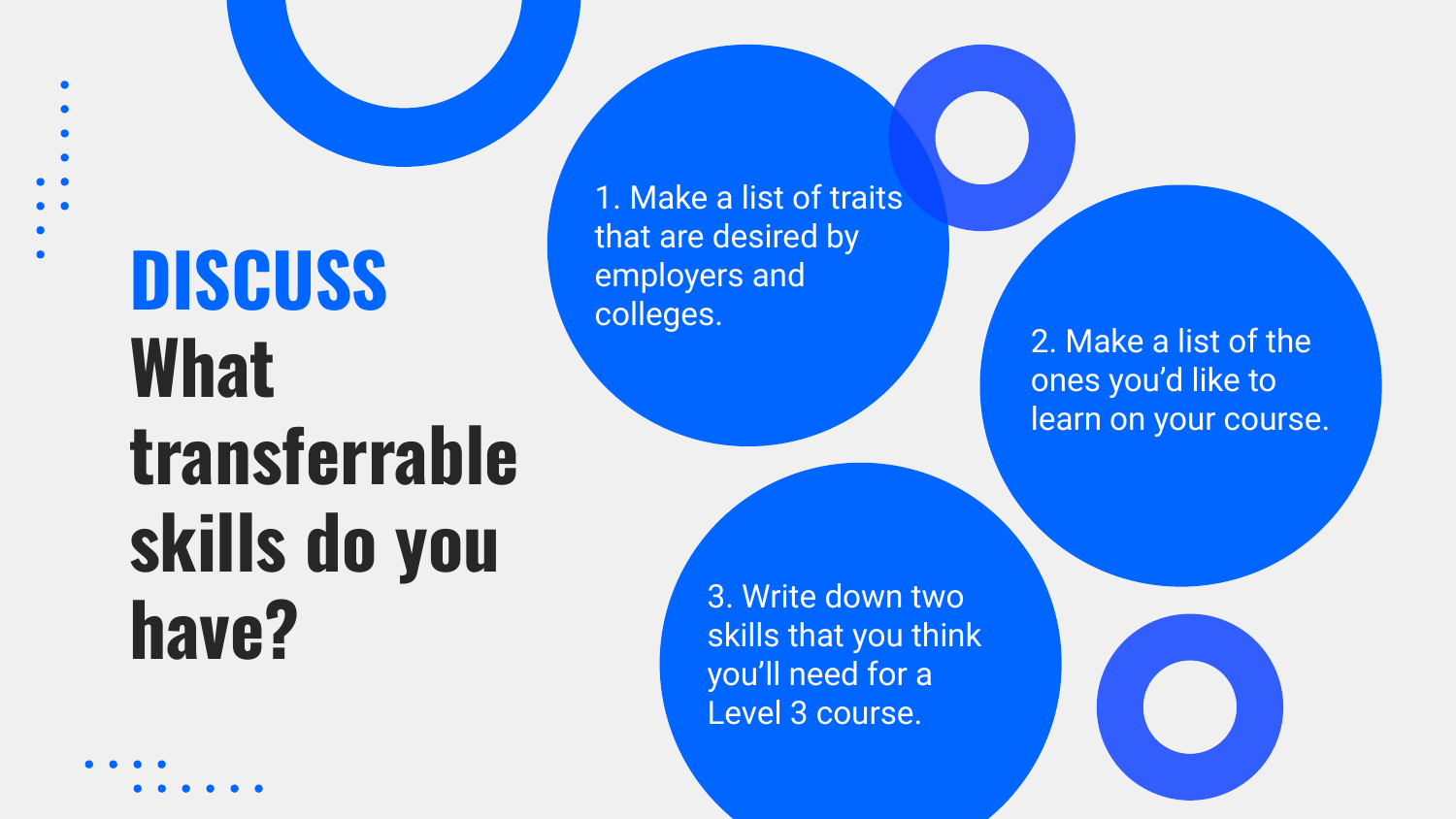

1. Make a list of traits that are desired by employers and colleges.
# DISCUSS What transferrable skills do you have?

2. Make a list of the ones you’d like to learn on your course.

3. Write down two skills that you think you’ll need for a Level 3 course.